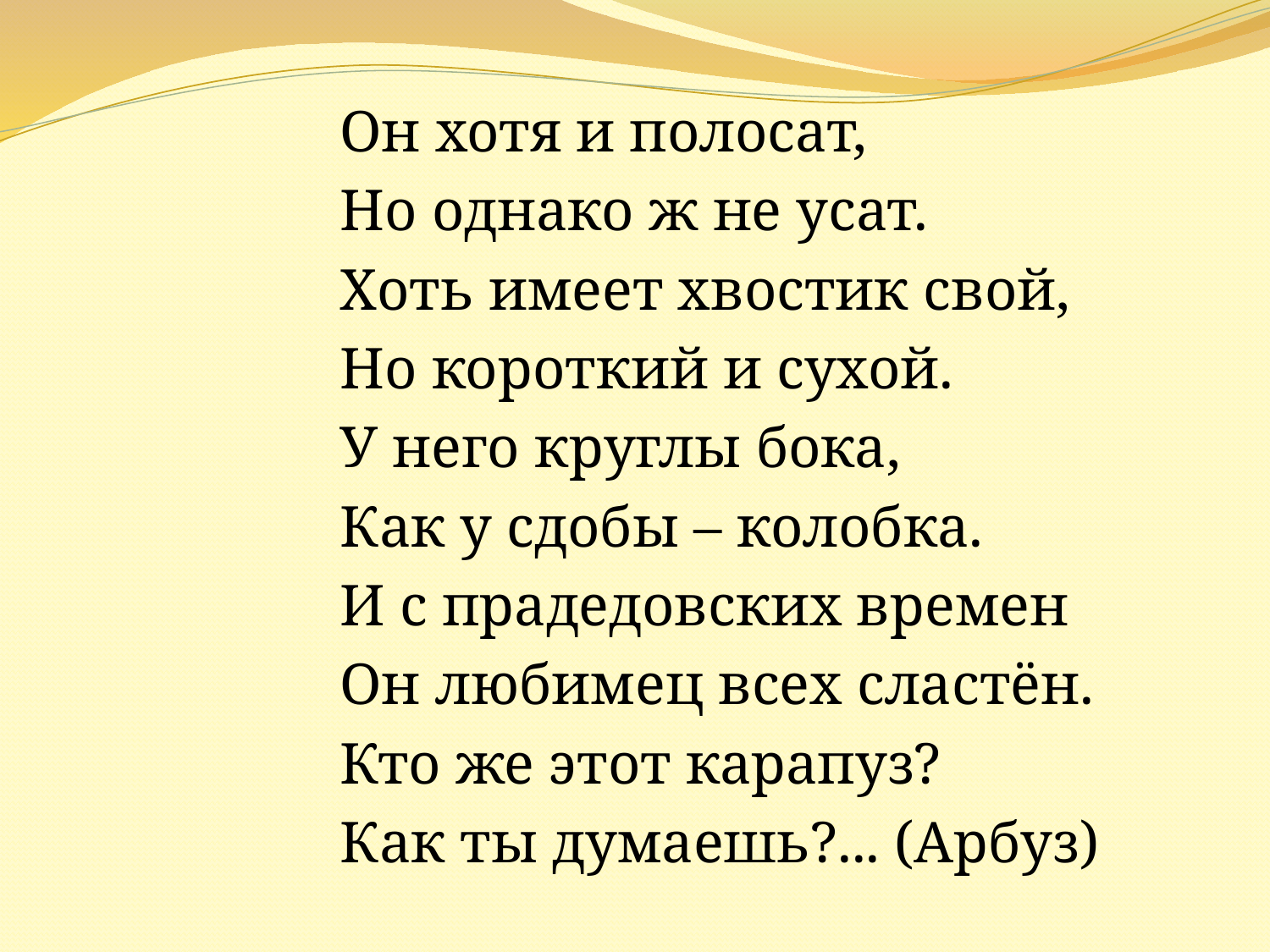

Он хотя и полосат,
Но однако ж не усат.
Хоть имеет хвостик свой,
Но короткий и сухой.
У него круглы бока,
Как у сдобы – колобка.
И с прадедовских времен
Он любимец всех сластён.
Кто же этот карапуз?
Как ты думаешь?... (Арбуз)